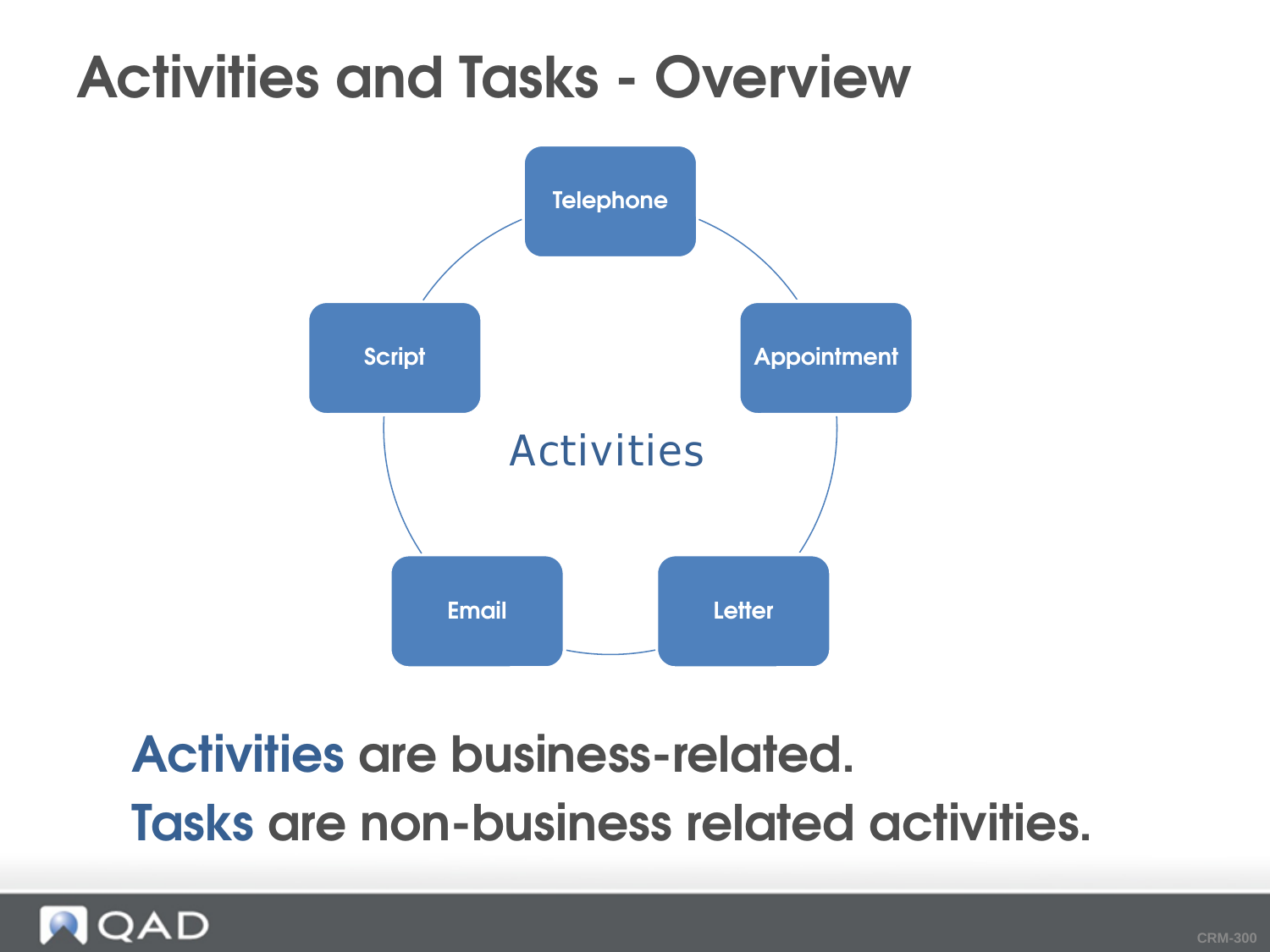

# Activities and Tasks - Overview
Telephone
Appointment
Letter
Email
Script
Activities
Activities are business-related.
Tasks are non-business related activities.
CRM-300